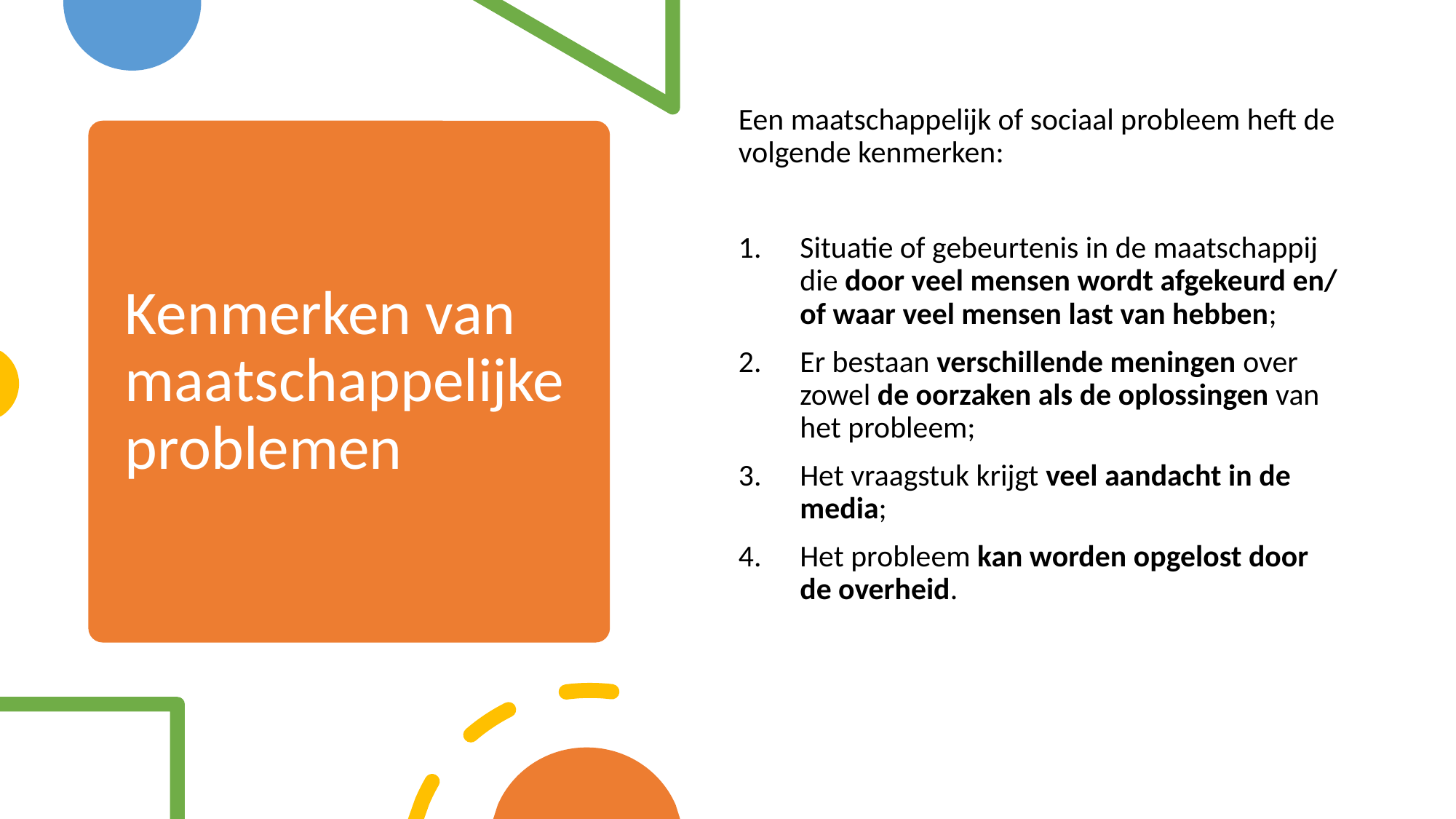

Een maatschappelijk of sociaal probleem heft de volgende kenmerken:

Situatie of gebeurtenis in de maatschappij die door veel mensen wordt afgekeurd en/ of waar veel mensen last van hebben;
Er bestaan verschillende meningen over zowel de oorzaken als de oplossingen van het probleem;
Het vraagstuk krijgt veel aandacht in de media;
Het probleem kan worden opgelost door de overheid.

# Kenmerken van maatschappelijke problemen